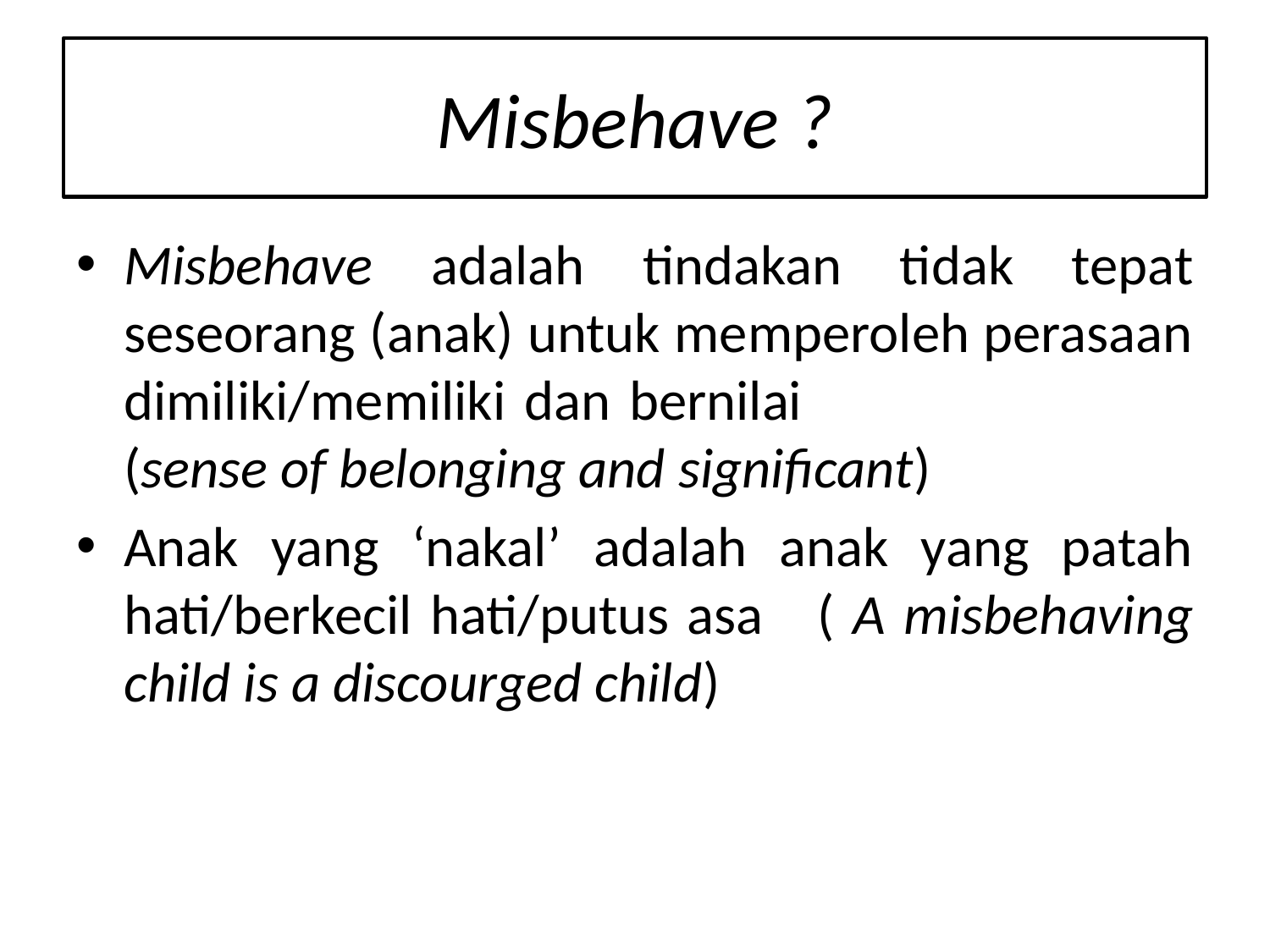

# Misbehave ?
Misbehave adalah tindakan tidak tepat seseorang (anak) untuk memperoleh perasaan dimiliki/memiliki dan bernilai                      (sense of belonging and significant)
Anak yang ‘nakal’ adalah anak yang patah hati/berkecil hati/putus asa   ( A misbehaving child is a discourged child)